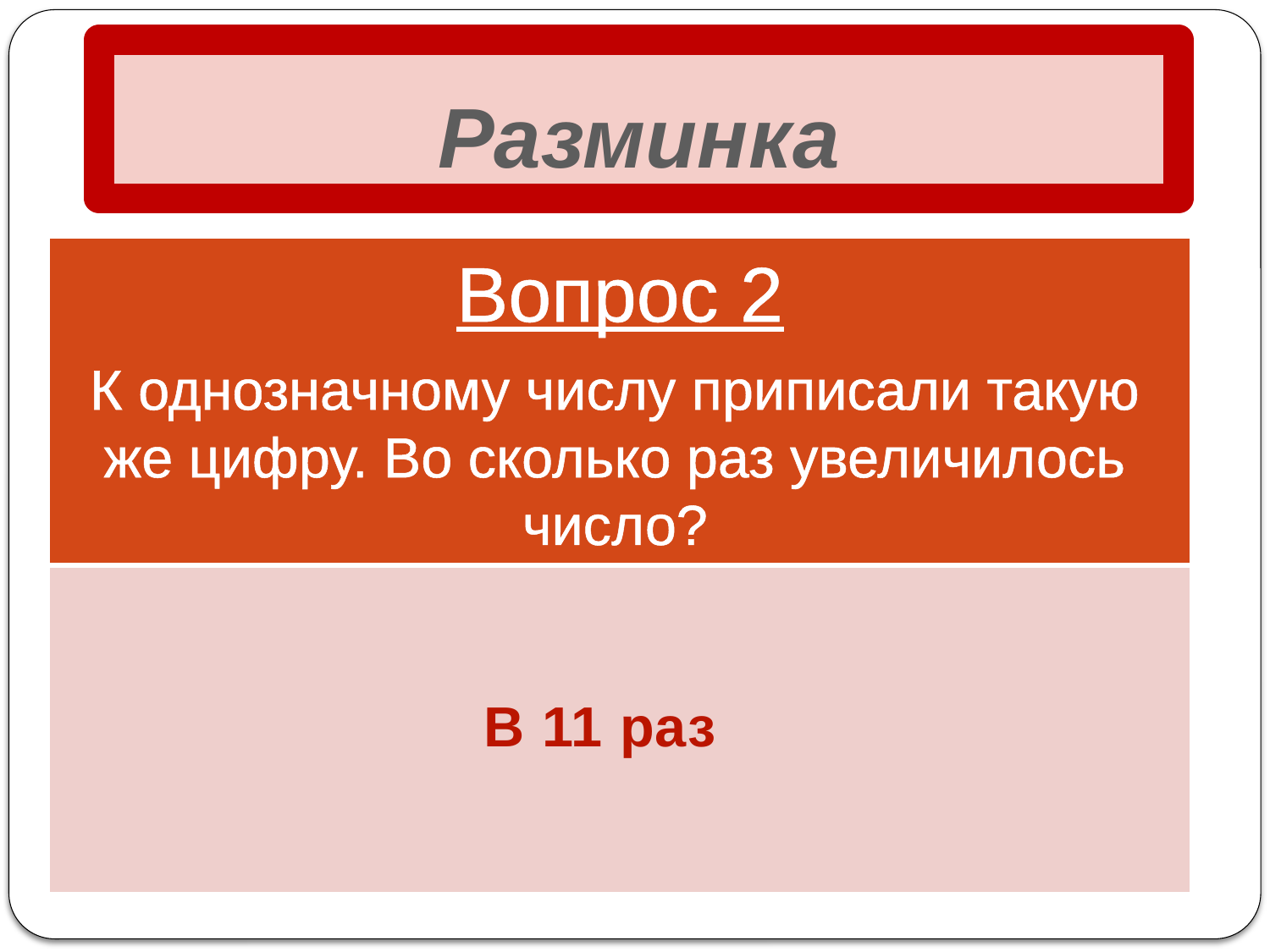

# Разминка
Вопрос 2
|  |
| --- |
|  |
К однозначному числу приписали такую же цифру. Во сколько раз увеличилось число?
В 11 раз